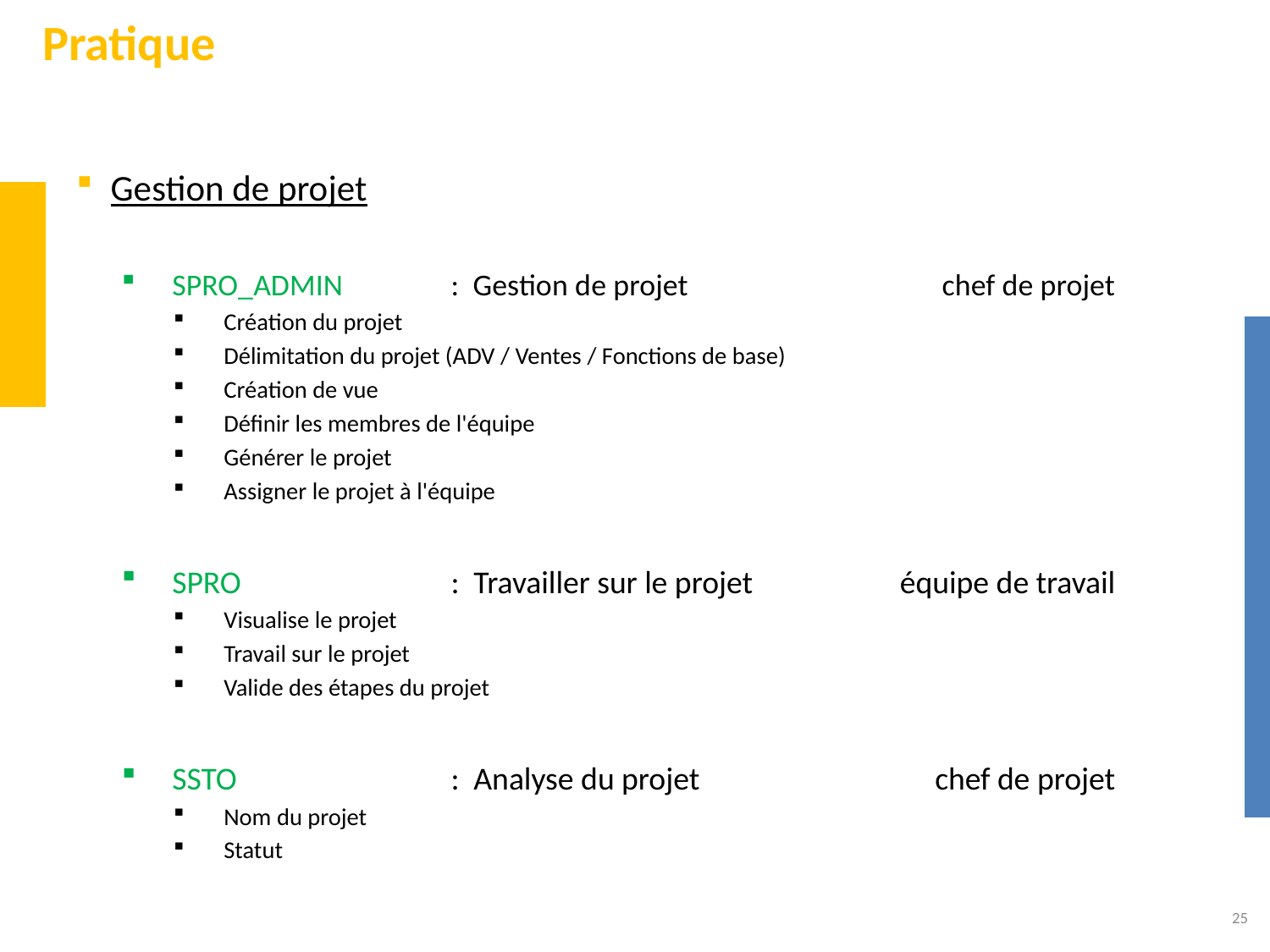

# Pratique
Gestion de projet

SPRO_ADMIN 	:  Gestion de projet 	chef de projet
Création du projet
Délimitation du projet (ADV / Ventes / Fonctions de base)
Création de vue
Définir les membres de l'équipe
Générer le projet
Assigner le projet à l'équipe

SPRO 	:  Travailler sur le projet 	équipe de travail
Visualise le projet
Travail sur le projet
Valide des étapes du projet

SSTO	:  Analyse du projet 	chef de projet
Nom du projet
Statut
25